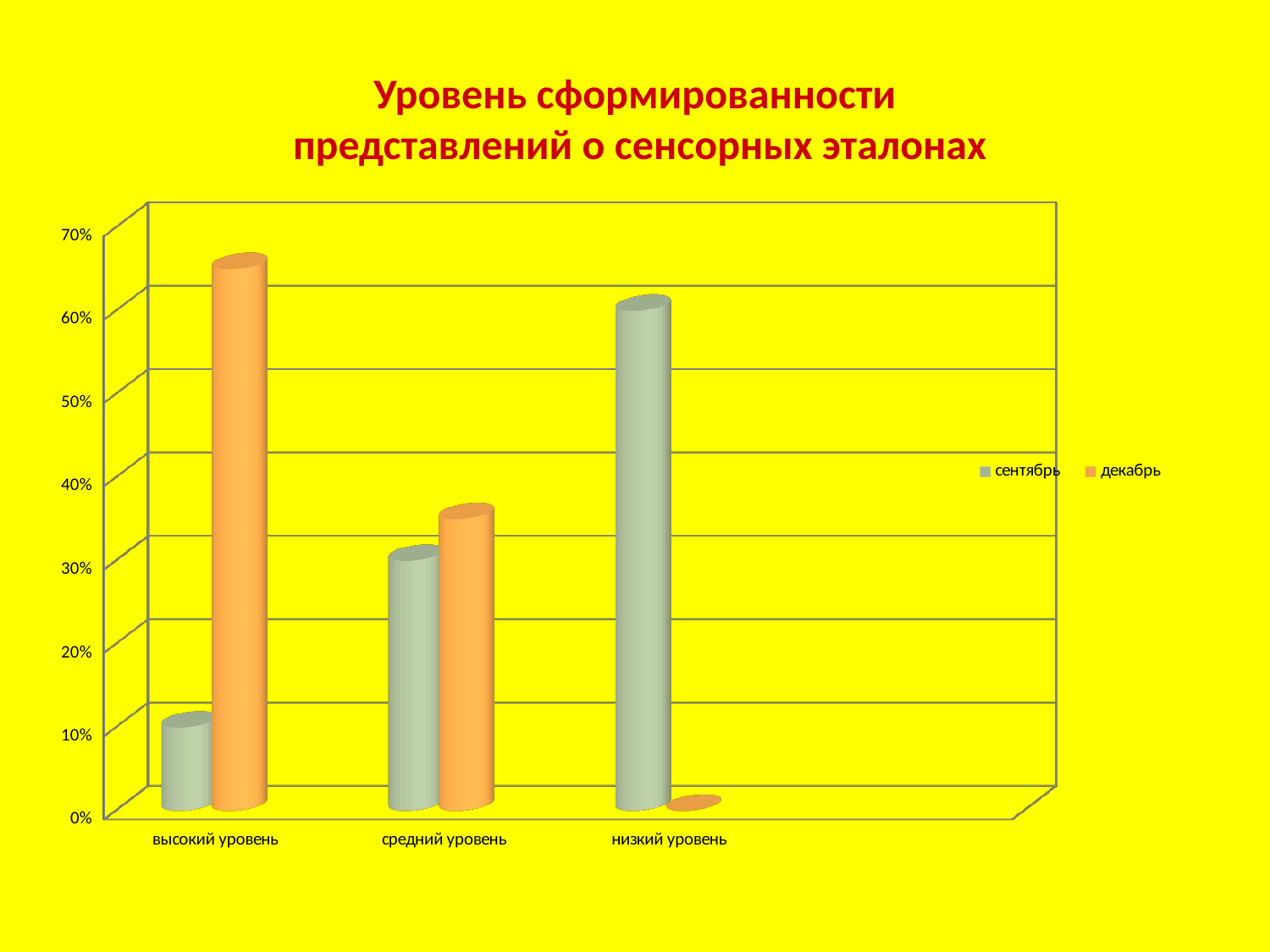

# Уровень сформированности представлений о сенсорных эталонах

[unsupported chart]

                 на начало проекта                                           на конец проекта